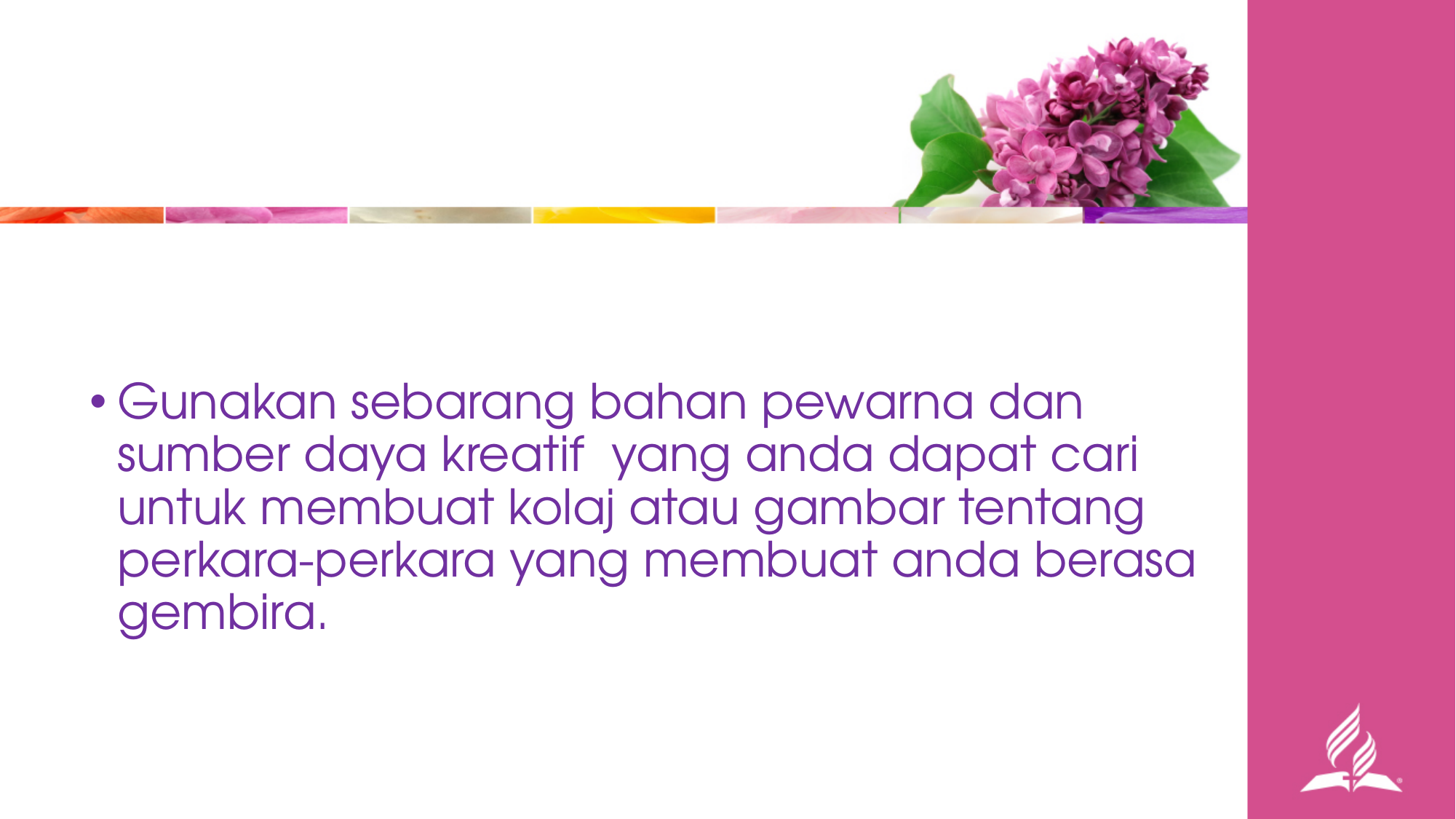

Gunakan sebarang bahan pewarna dan sumber daya kreatif  yang anda dapat cari untuk membuat kolaj atau gambar tentang perkara-perkara yang membuat anda berasa gembira.